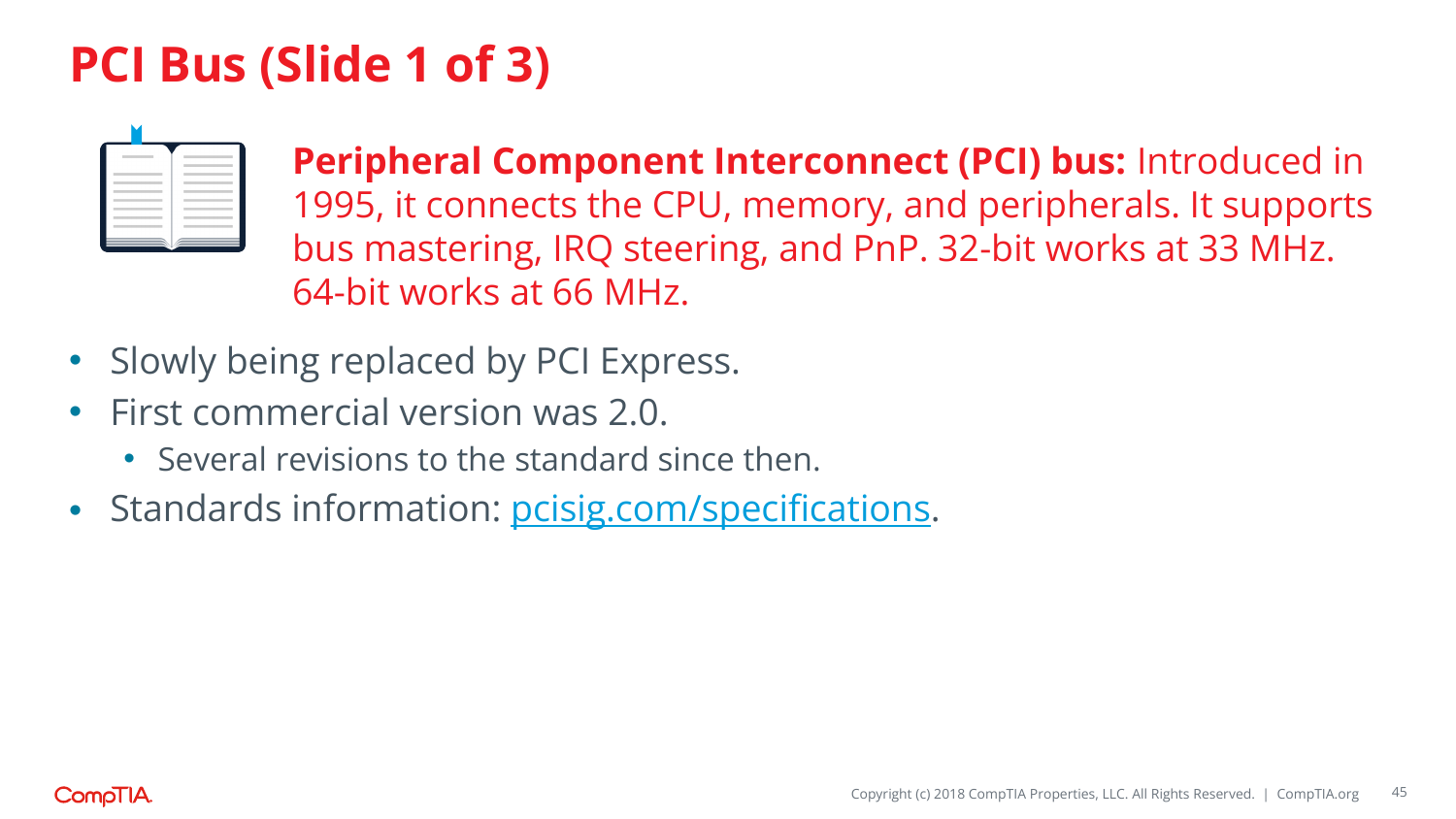

# PCI Bus (Slide 1 of 3)
Peripheral Component Interconnect (PCI) bus: Introduced in 1995, it connects the CPU, memory, and peripherals. It supports bus mastering, IRQ steering, and PnP. 32-bit works at 33 MHz. 64-bit works at 66 MHz.
Slowly being replaced by PCI Express.
First commercial version was 2.0.
Several revisions to the standard since then.
Standards information: pcisig.com/specifications.

45